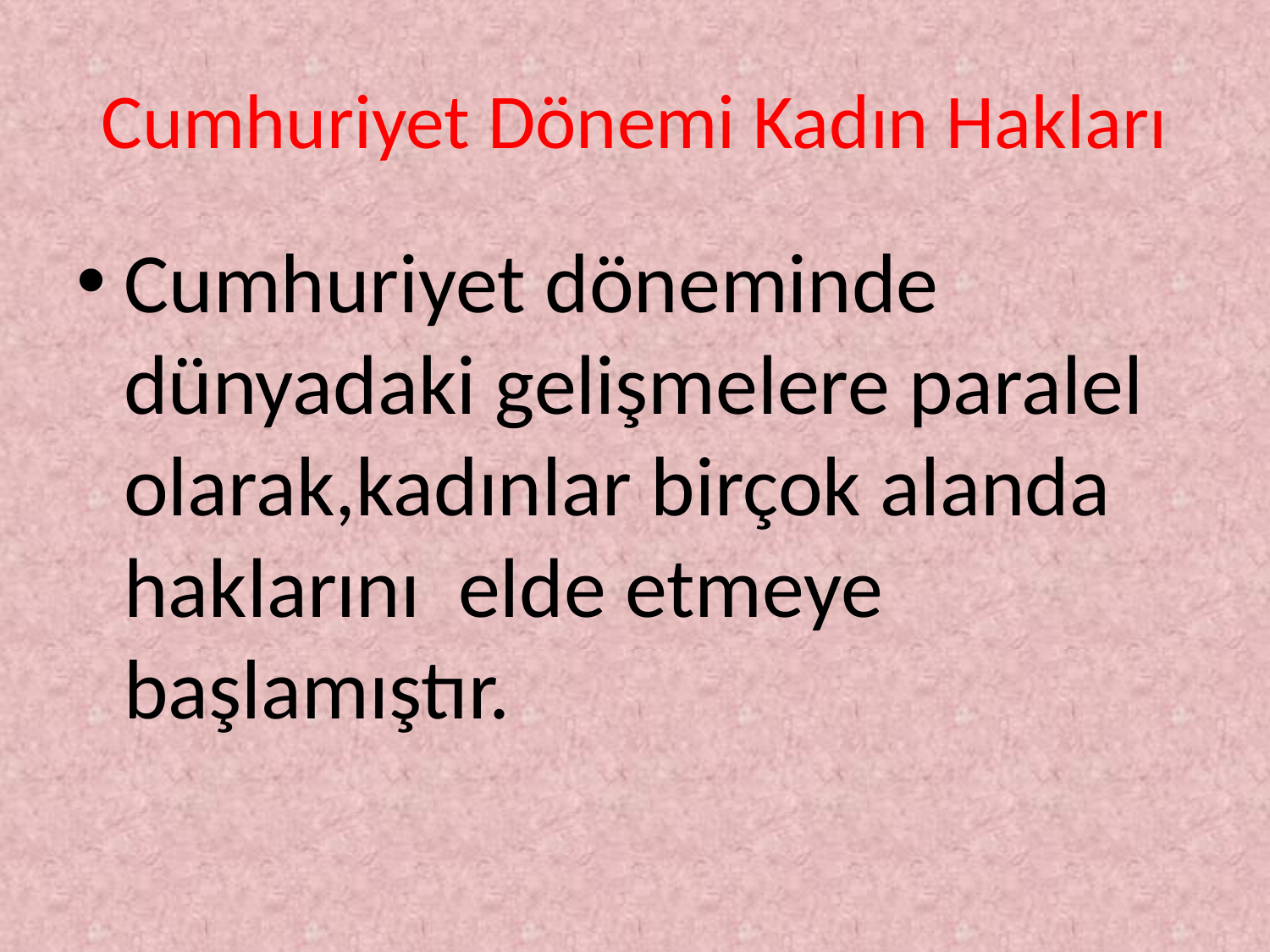

# Cumhuriyet Dönemi Kadın Hakları
Cumhuriyet döneminde dünyadaki gelişmelere paralel olarak,kadınlar birçok alanda haklarını  elde etmeye başlamıştır.